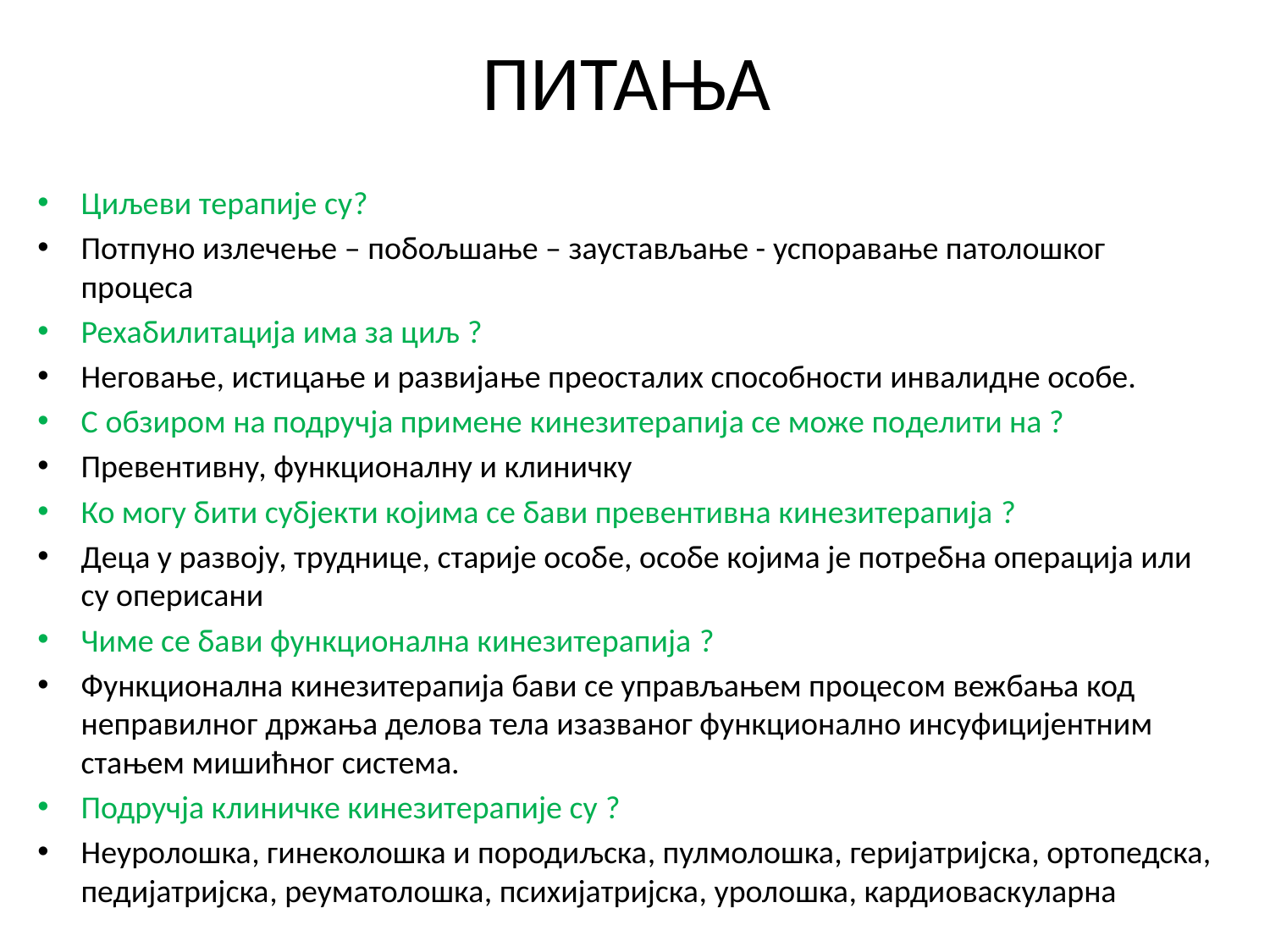

# ПИТАЊА
Циљеви терапије су?
Потпуно излечење – побољшање – заустављање - успоравање патолошког процеса
Рехабилитација има за циљ ?
Неговање, истицање и развијање преосталих способности инвалидне особе.
С обзиром на подручја примене кинезитерапија се може поделити на ?
Превентивну, функционалну и клиничку
Ко могу бити субјекти којима се бави превентивна кинезитерапија ?
Деца у развоју, труднице, старије особе, особе којима је потребна операција или су оперисани
Чиме се бави функционална кинезитерапија ?
Функционална кинезитерапија бави се управљањем процесом вежбања код неправилног држања делова тела изазваног функционално инсуфицијентним стањем мишићног система.
Подручја клиничке кинезитерапије су ?
Неуролошка, гинеколошка и породиљска, пулмолошка, геријатријска, ортопедска, педијатријска, реуматолошка, психијатријска, уролошка, кардиоваскуларна